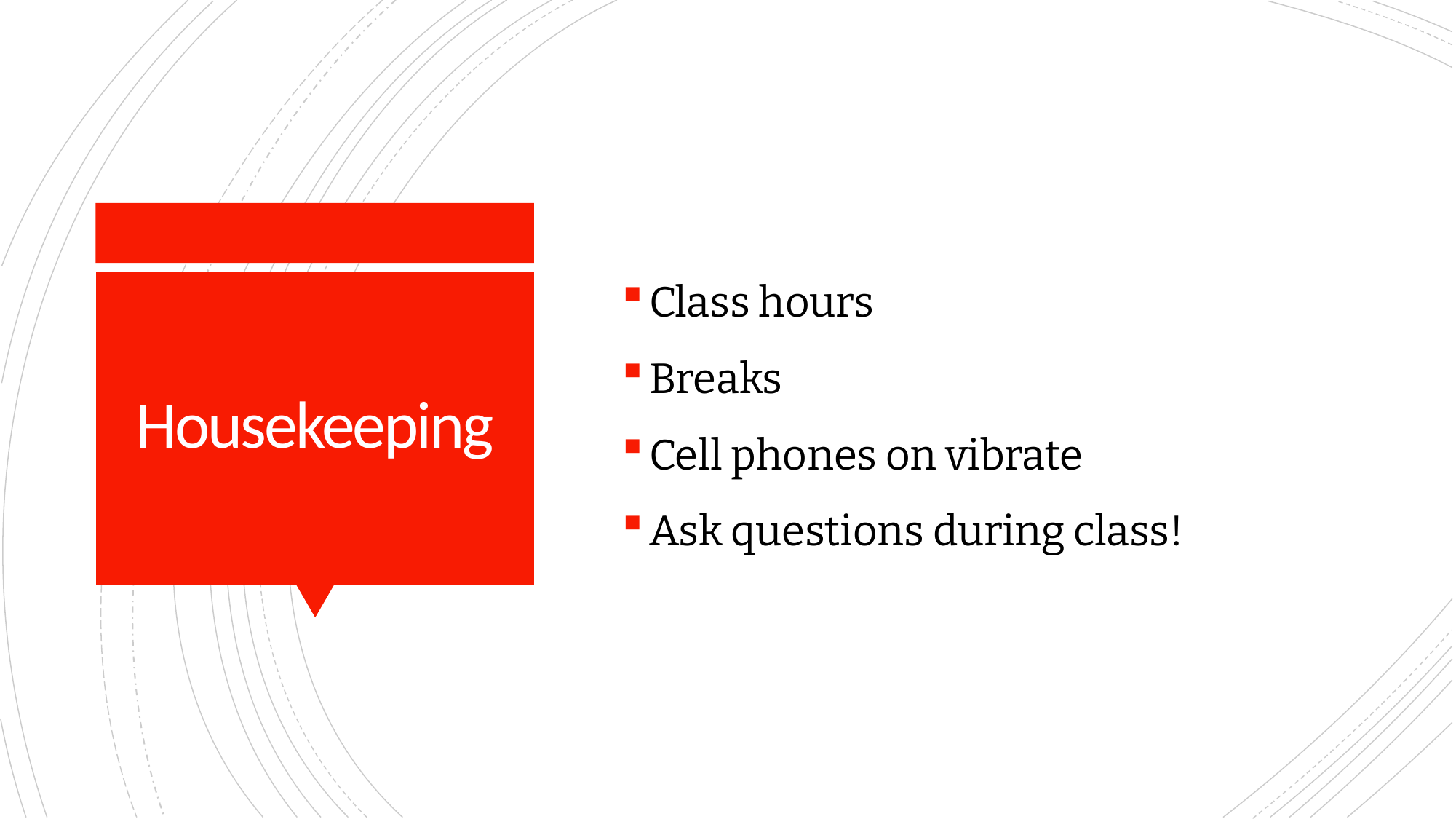

Class hours
Breaks
Cell phones on vibrate
Ask questions during class!
# Housekeeping